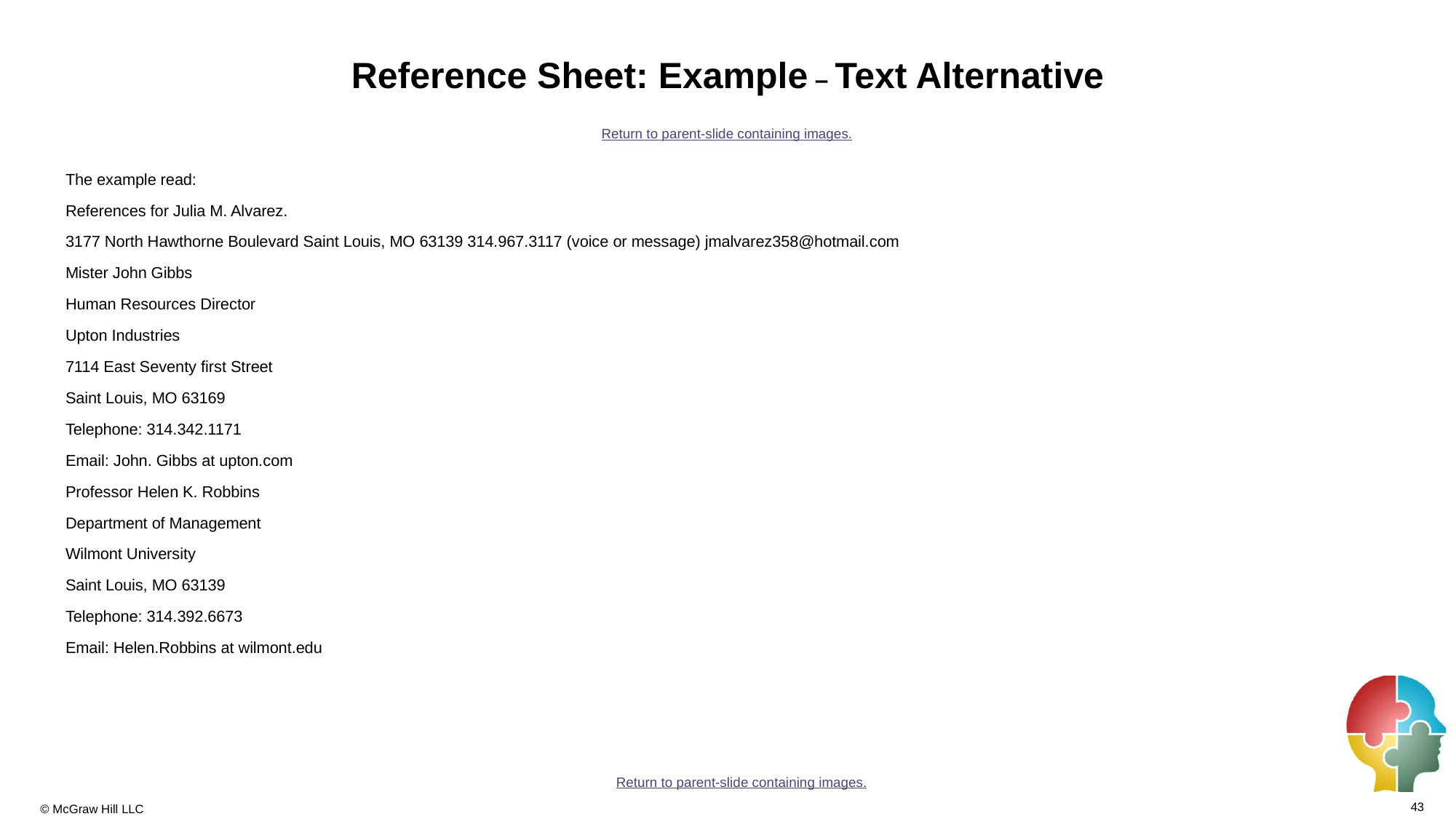

# Reference Sheet: Example – Text Alternative
Return to parent-slide containing images.
The example read:
References for Julia M. Alvarez.
3177 North Hawthorne Boulevard Saint Louis, MO 63139 314.967.3117 (voice or message) jmalvarez358@hotmail.com
Mister John Gibbs
Human Resources Director
Upton Industries
7114 East Seventy first Street
Saint Louis, MO 63169
Telephone: 314.342.1171
Email: John. Gibbs at upton.com
Professor Helen K. Robbins
Department of Management
Wilmont University
Saint Louis, MO 63139
Telephone: 314.392.6673
Email: Helen.Robbins at wilmont.edu
Return to parent-slide containing images.
43